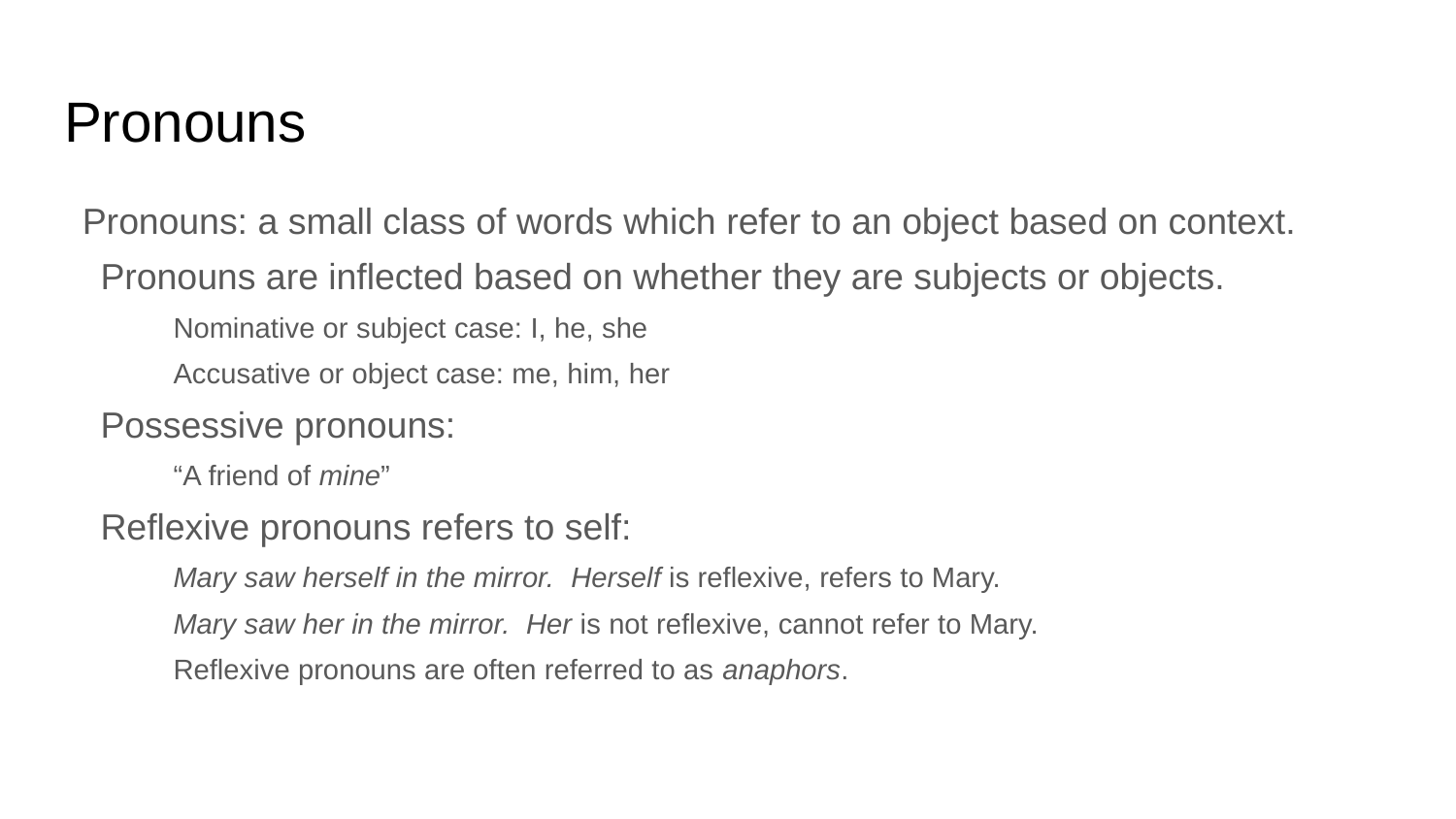

# Pronouns
Pronouns: a small class of words which refer to an object based on context.
Pronouns are inflected based on whether they are subjects or objects.
Nominative or subject case: I, he, she
Accusative or object case: me, him, her
Possessive pronouns:
“A friend of mine”
Reflexive pronouns refers to self:
Mary saw herself in the mirror.  Herself is reflexive, refers to Mary.
Mary saw her in the mirror.  Her is not reflexive, cannot refer to Mary.
Reflexive pronouns are often referred to as anaphors.